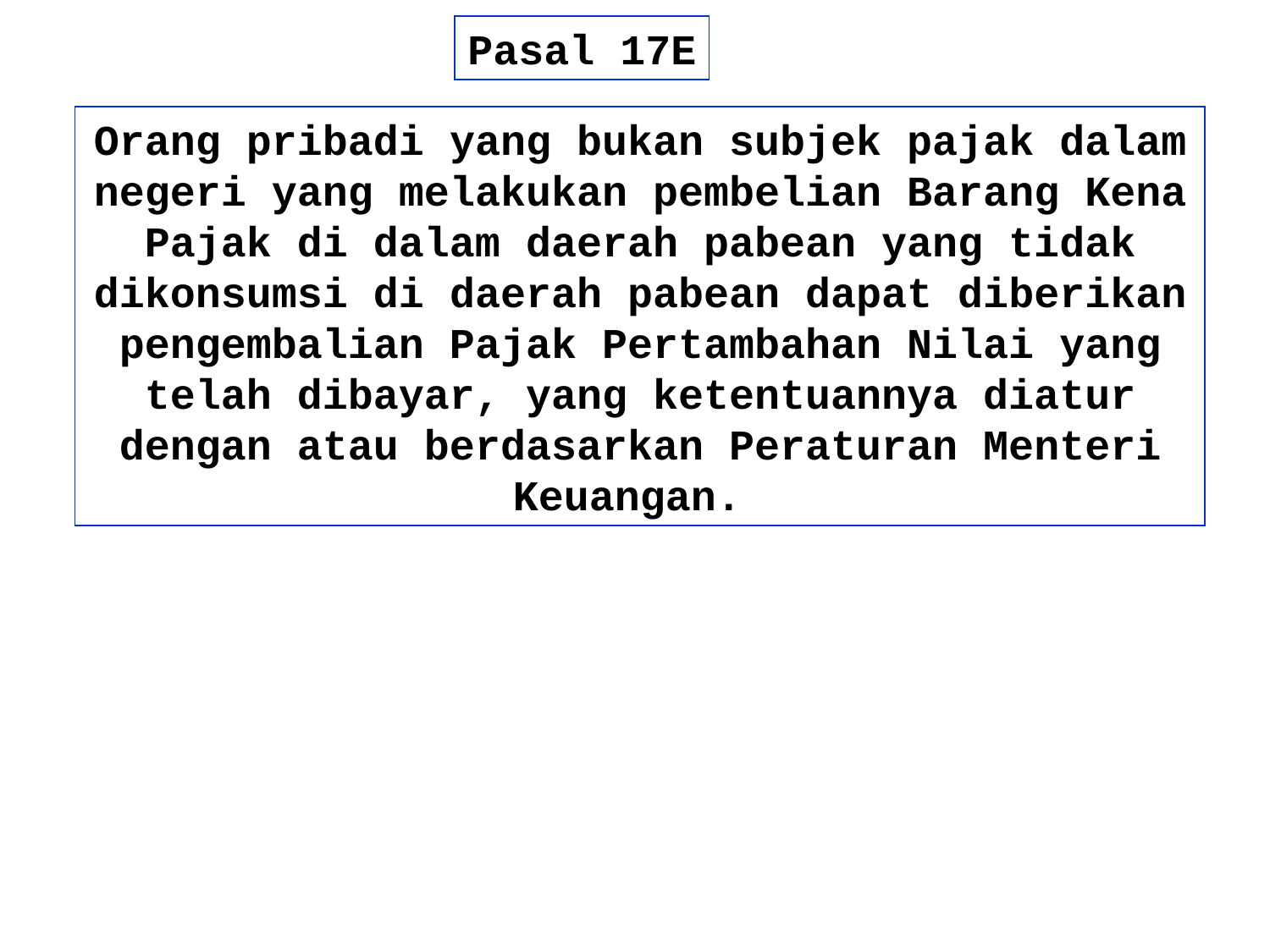

Pasal 17E
Orang pribadi yang bukan subjek pajak dalam negeri yang melakukan pembelian Barang Kena Pajak di dalam daerah pabean yang tidak dikonsumsi di daerah pabean dapat diberikan pengembalian Pajak Pertambahan Nilai yang telah dibayar, yang ketentuannya diatur dengan atau berdasarkan Peraturan Menteri Keuangan.